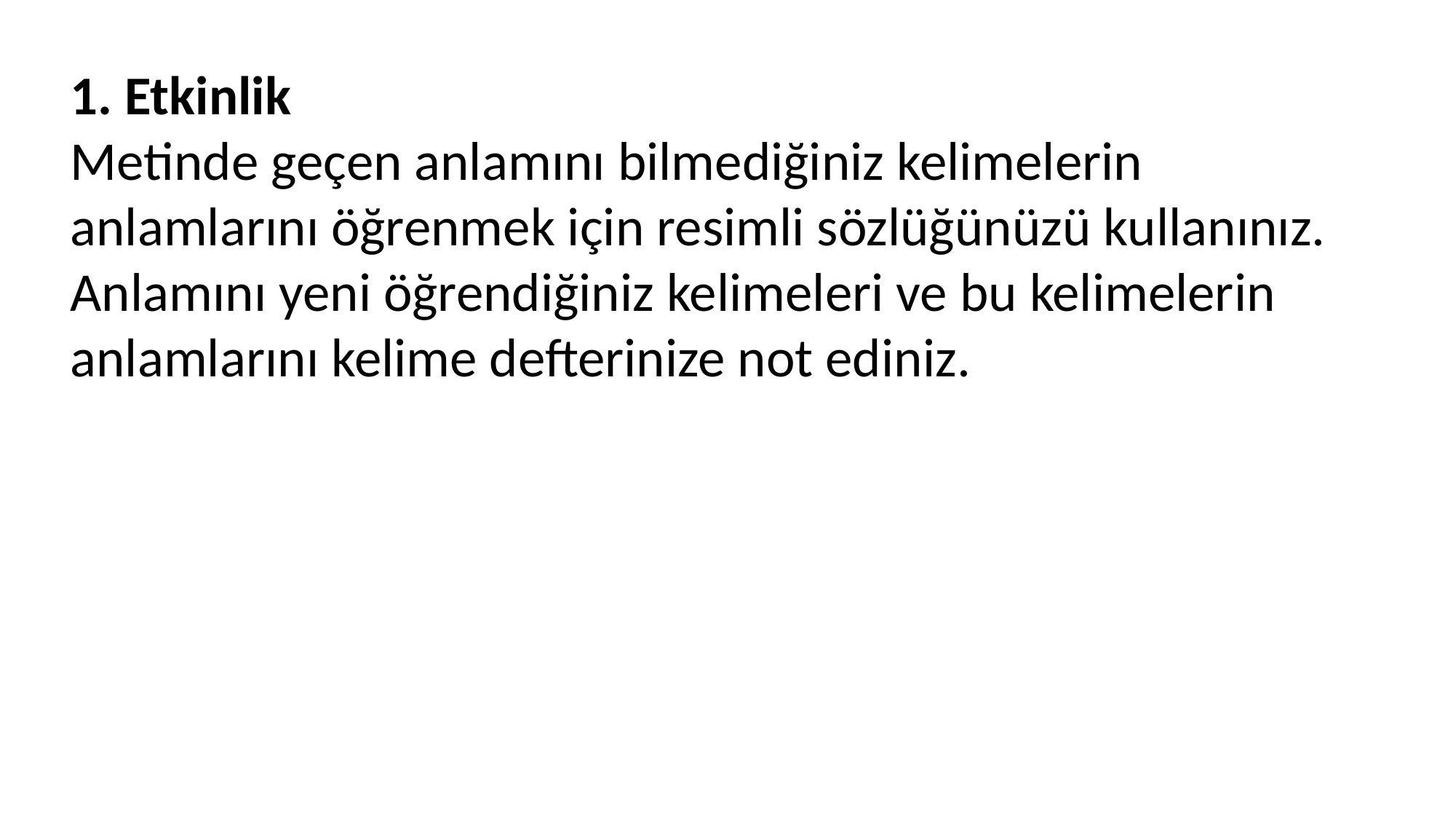

1. Etkinlik
Metinde geçen anlamını bilmediğiniz kelimelerin anlamlarını öğrenmek için resimli sözlüğünüzü kullanınız. Anlamını yeni öğrendiğiniz kelimeleri ve bu kelimelerin anlamlarını kelime defterinize not ediniz.